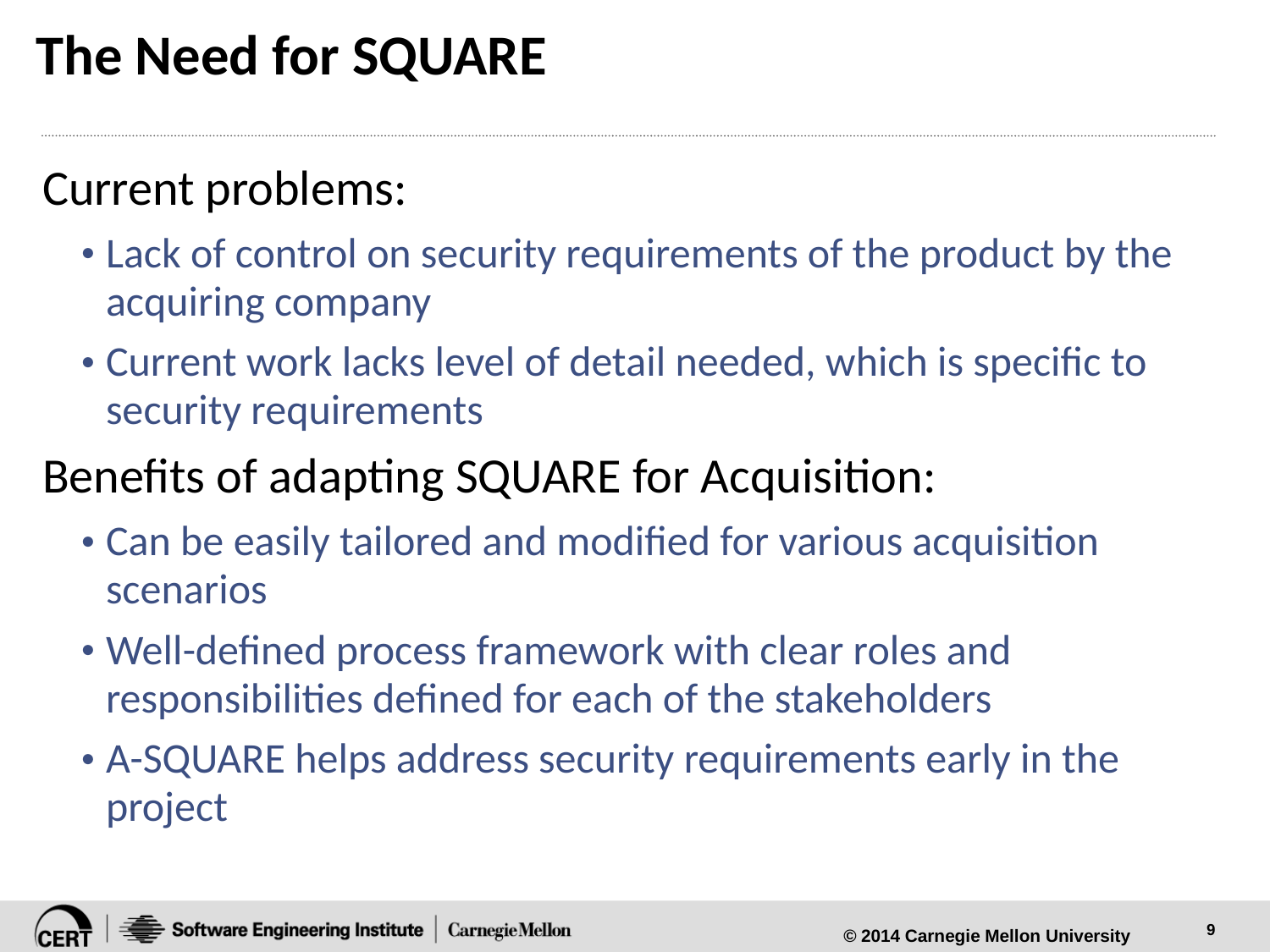

# The Need for SQUARE
Current problems:
Lack of control on security requirements of the product by the acquiring company
Current work lacks level of detail needed, which is specific to security requirements
Benefits of adapting SQUARE for Acquisition:
Can be easily tailored and modified for various acquisition scenarios
Well-defined process framework with clear roles and responsibilities defined for each of the stakeholders
A-SQUARE helps address security requirements early in the project